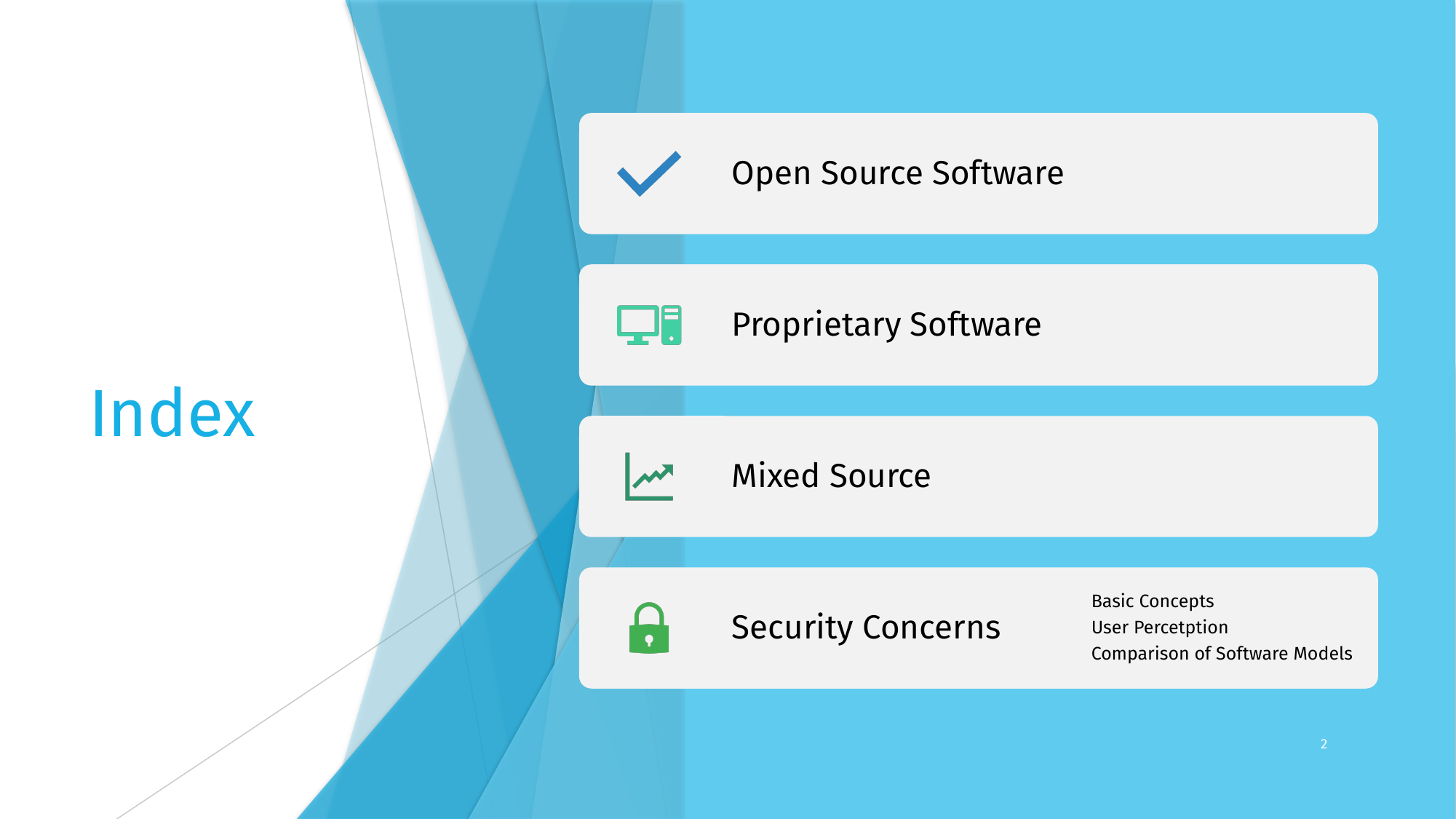

Open Source Software
Proprietary Software
Mixed Source
Security Concerns
Basic Concepts
User Percetption
Comparison of Software Models
# Index
2